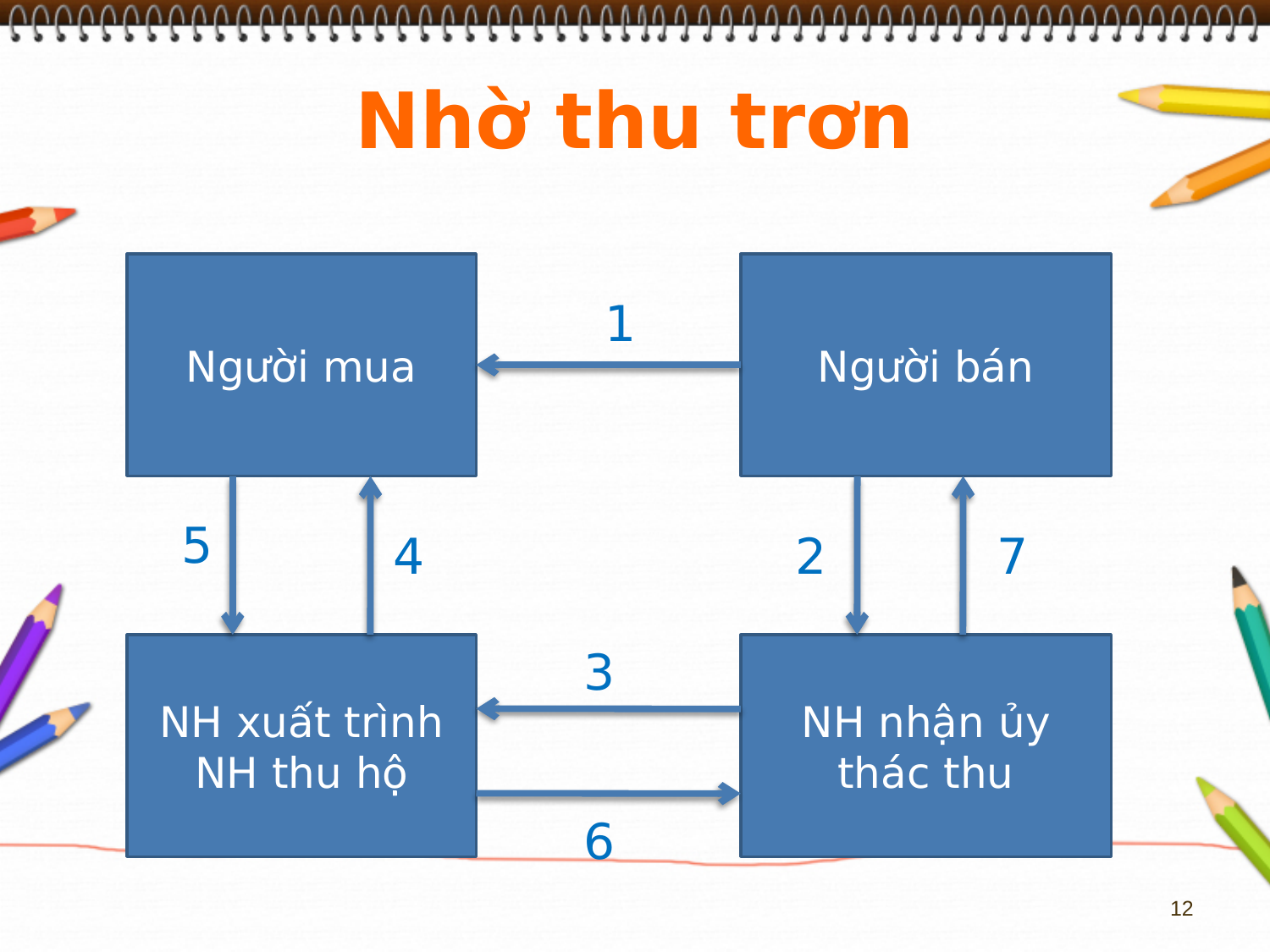

# Nhờ thu trơn

Người mua
Người bán
 1
5
4
2
7
NH xuất trình
NH thu hộ
3
NH nhận ủy thác thu
6
12